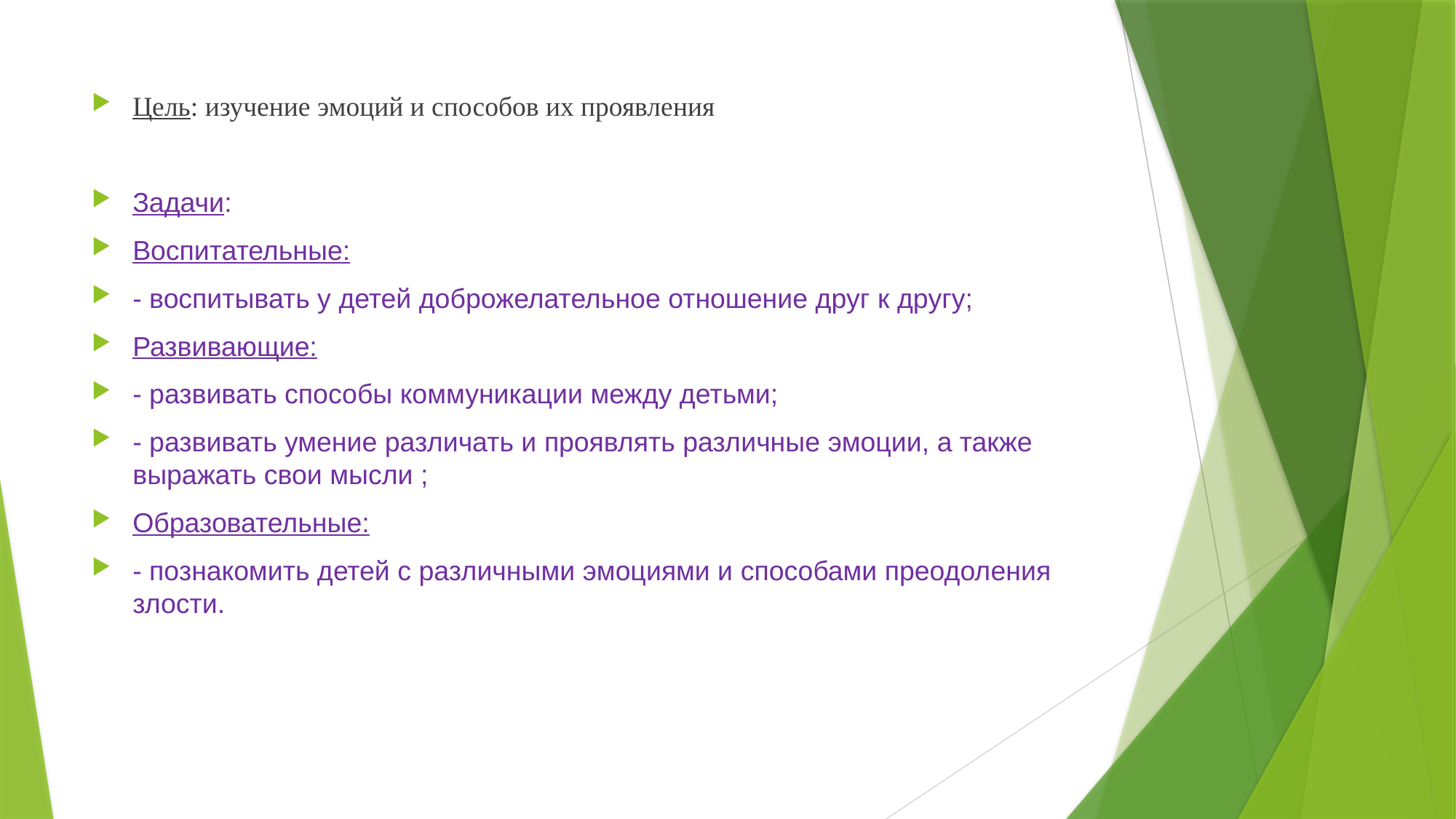

#
Цель: изучение эмоций и способов их проявления

Задачи:
Воспитательные:
- воспитывать у детей доброжелательное отношение друг к другу;
Развивающие:
- развивать способы коммуникации между детьми;
- развивать умение различать и проявлять различные эмоции, а также выражать свои мысли ;
Образовательные:
- познакомить детей с различными эмоциями и способами преодоления злости.